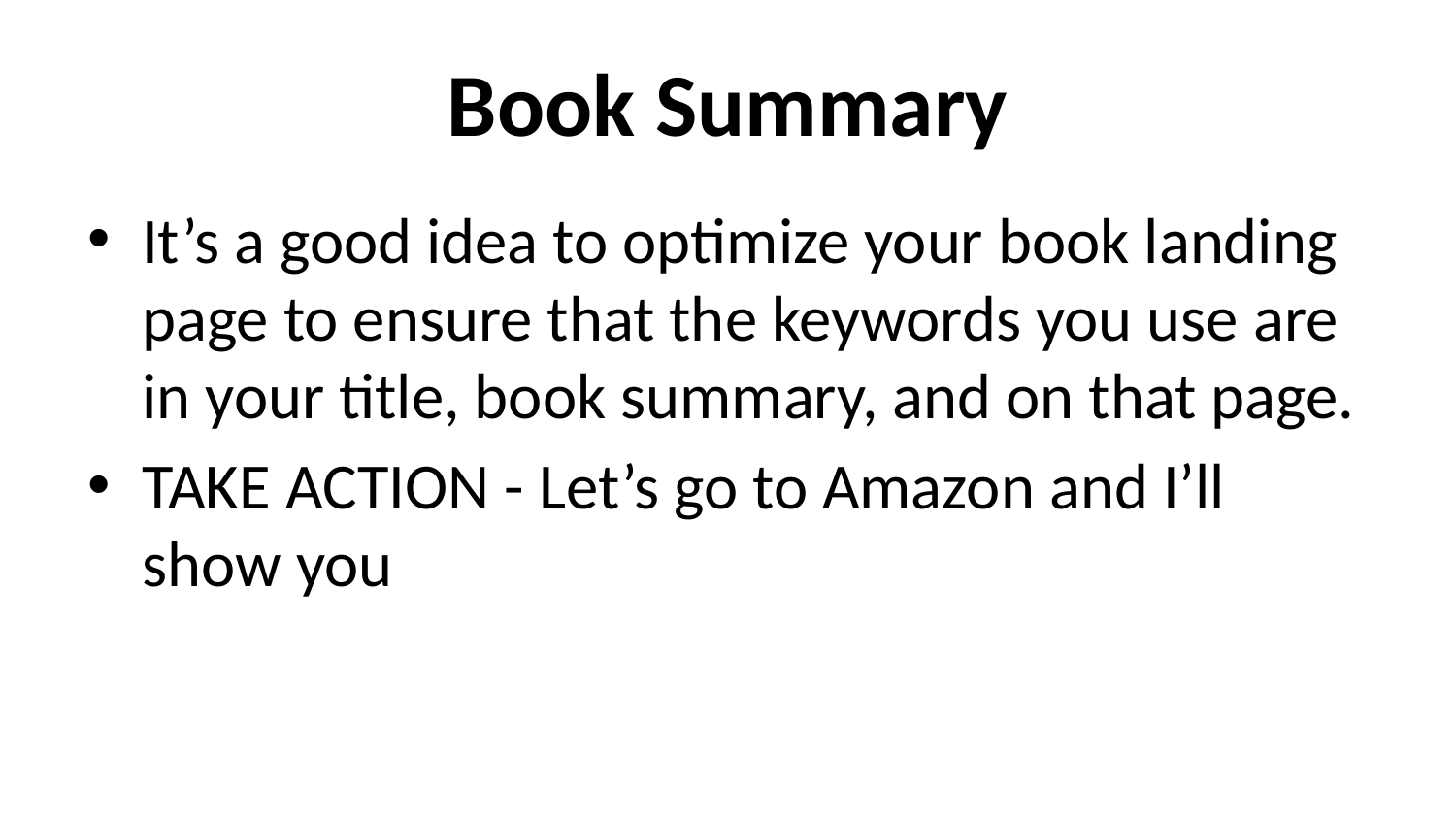

# Book Summary
It’s a good idea to optimize your book landing page to ensure that the keywords you use are in your title, book summary, and on that page.
TAKE ACTION - Let’s go to Amazon and I’ll show you